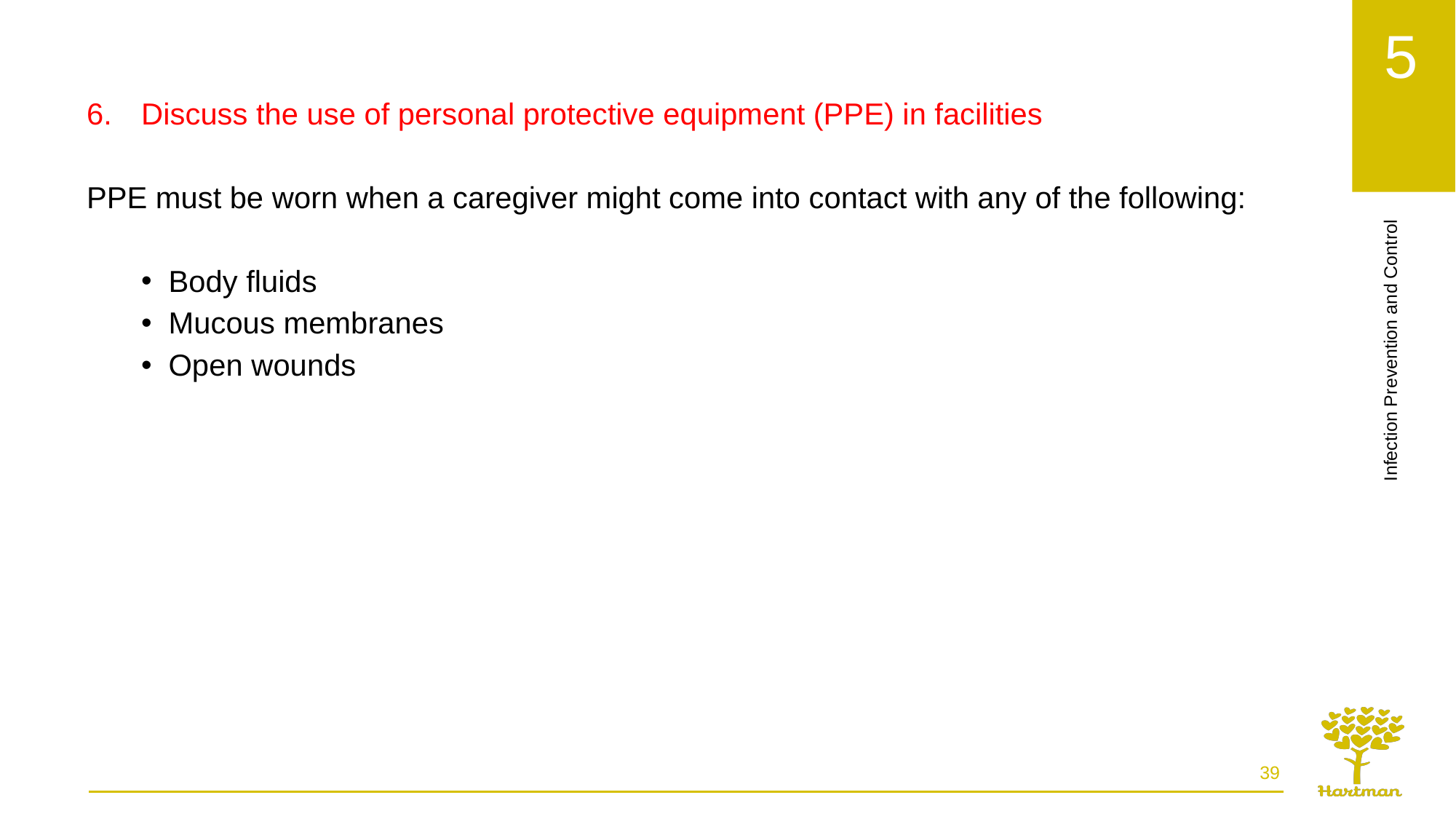

Discuss the use of personal protective equipment (PPE) in facilities

PPE must be worn when a caregiver might come into contact with any of the following:

Body fluids
Mucous membranes
Open wounds

39